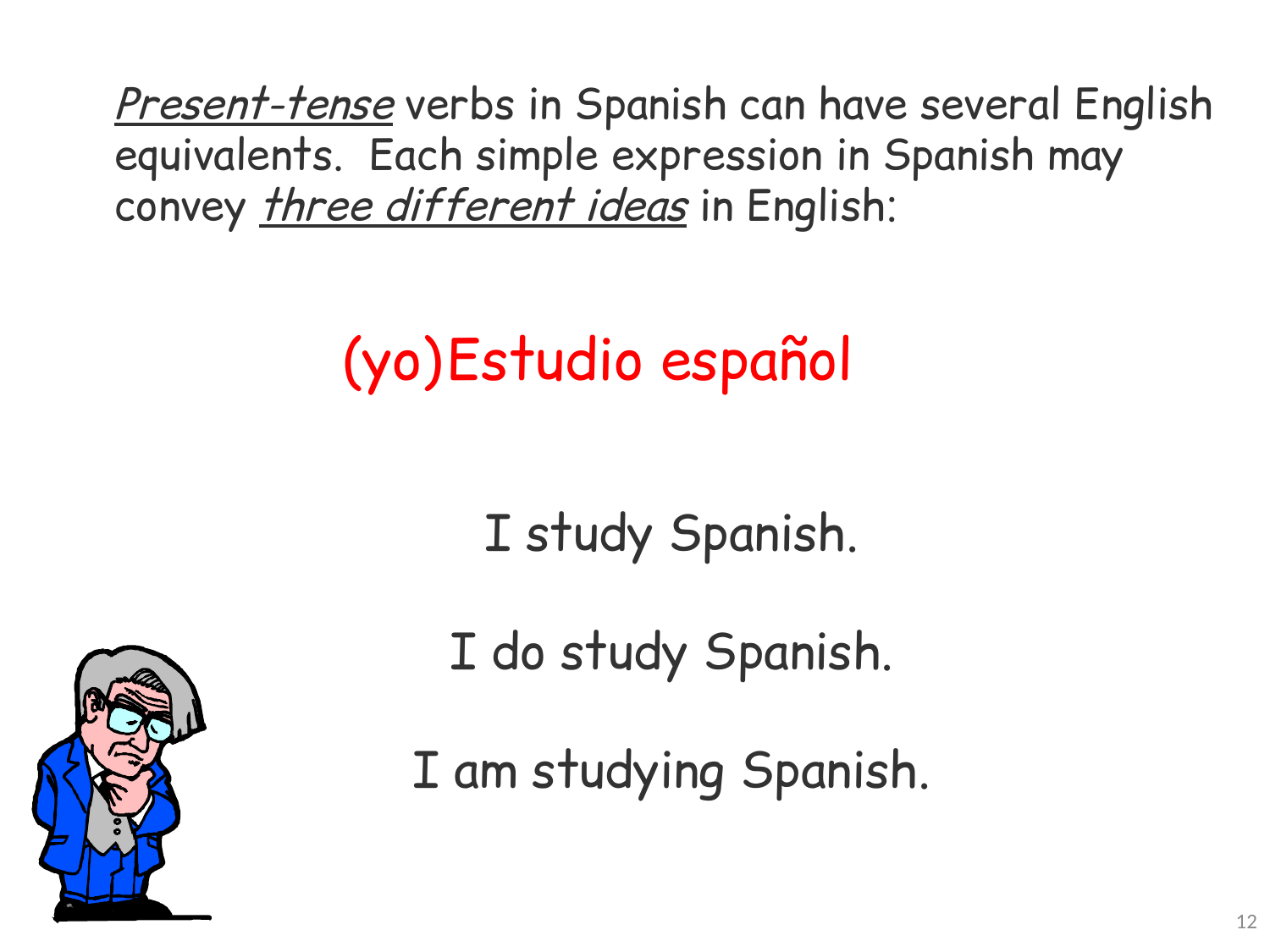

Present-tense verbs in Spanish can have several English
equivalents.  Each simple expression in Spanish may
convey three different ideas in English:
(yo)
Estudio español.
  I study Spanish.

  I do study Spanish.

  I am studying Spanish.
simple statement

emphasis
action in progress
12